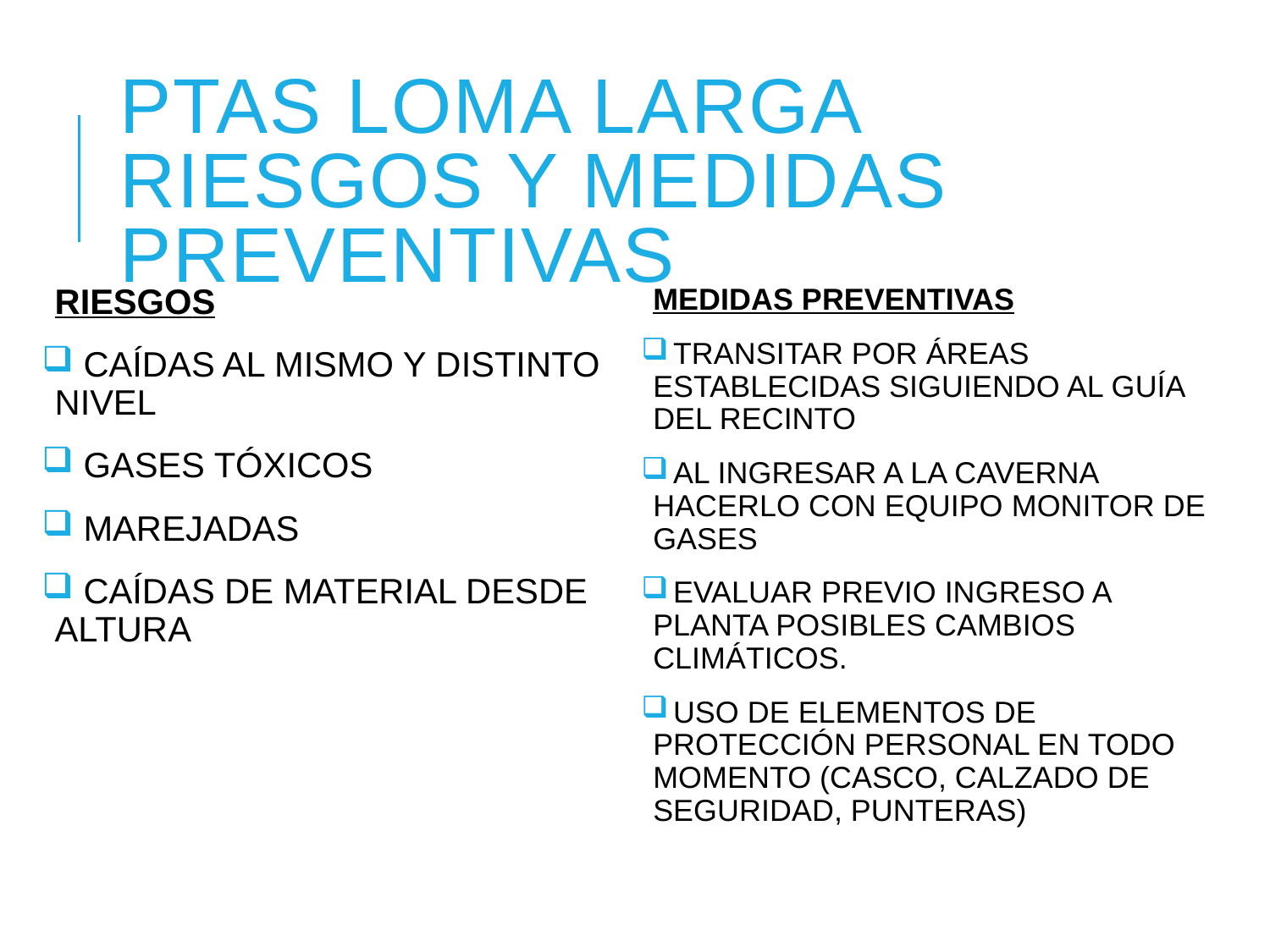

# PTAS Loma Larga Riesgos y medidas preventivas
RIESGOS
 CAÍDAS AL MISMO Y DISTINTO NIVEL
 GASES TÓXICOS
 MAREJADAS
 CAÍDAS DE MATERIAL DESDE ALTURA
MEDIDAS PREVENTIVAS
 TRANSITAR POR ÁREAS ESTABLECIDAS SIGUIENDO AL GUÍA DEL RECINTO
 AL INGRESAR A LA CAVERNA HACERLO CON EQUIPO MONITOR DE GASES
 EVALUAR PREVIO INGRESO A PLANTA POSIBLES CAMBIOS CLIMÁTICOS.
 USO DE ELEMENTOS DE PROTECCIÓN PERSONAL EN TODO MOMENTO (CASCO, CALZADO DE SEGURIDAD, PUNTERAS)